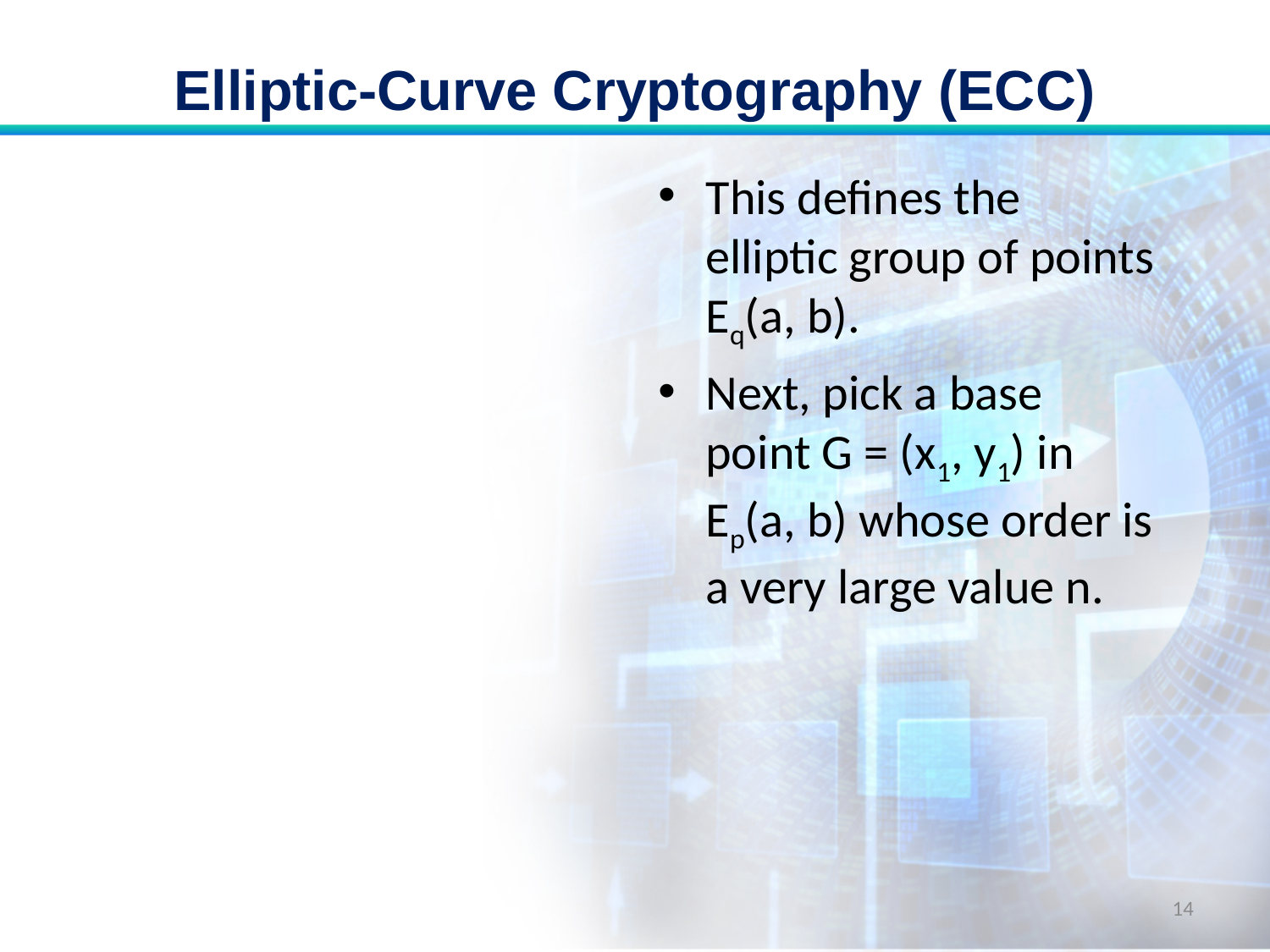

# Elliptic-Curve Cryptography (ECC)
This defines the elliptic group of points Eq(a, b).
Next, pick a base point G = (x1, y1) in Ep(a, b) whose order is a very large value n.
14